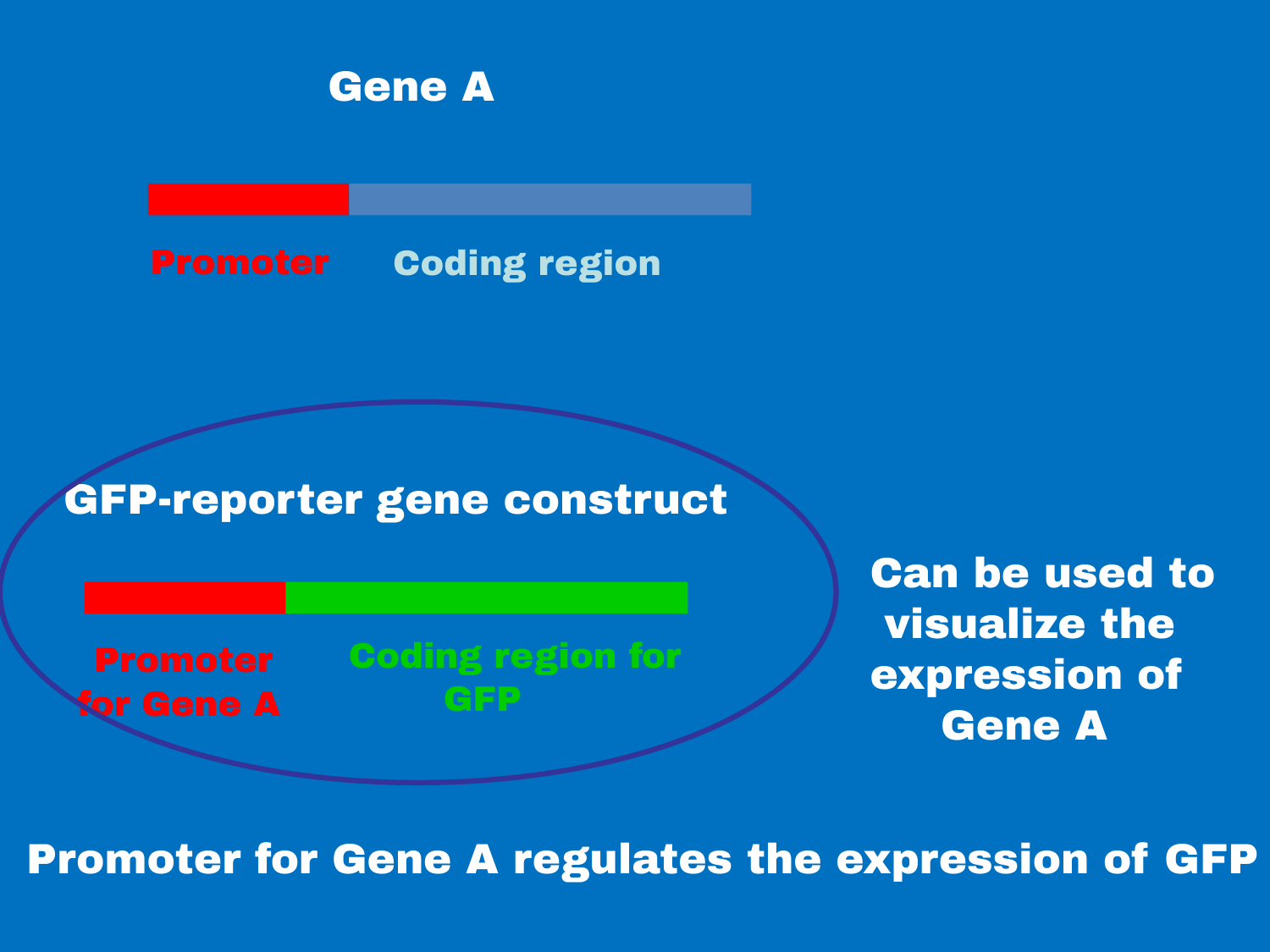

Gene A

Promoter
Coding region

GFP-reporter gene construct
Can be used to
 visualize the
expression of
     Gene A

  Promoter
 for Gene A
Coding region for
        GFP
Promoter for Gene A regulates the expression of GFP